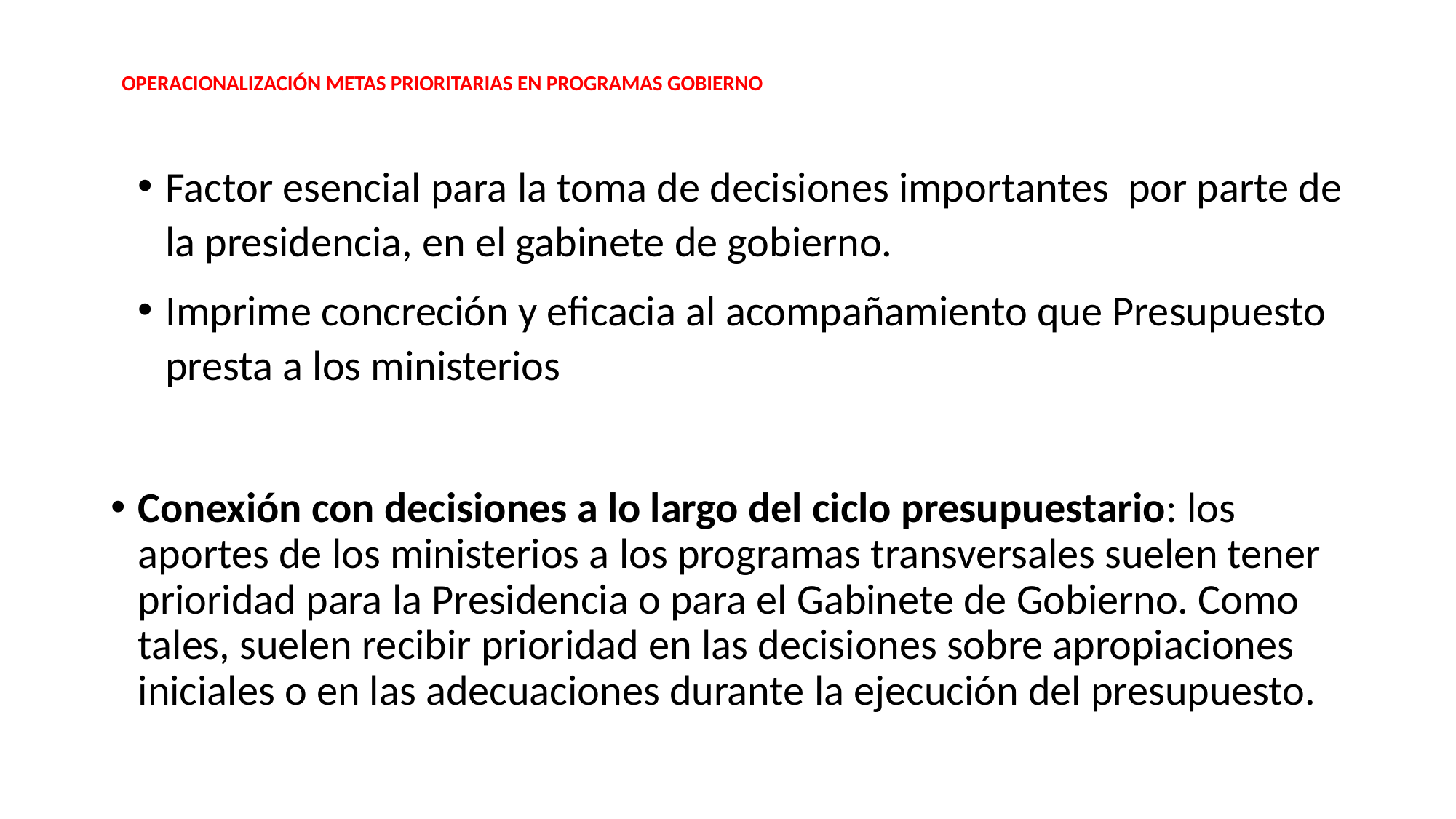

# OPERACIONALIZACIÓN METAS PRIORITARIAS EN PROGRAMAS GOBIERNO

Factor esencial para la toma de decisiones importantes  por parte de la presidencia, en el gabinete de gobierno.
Imprime concreción y eficacia al acompañamiento que Presupuesto presta a los ministerios

Conexión con decisiones a lo largo del ciclo presupuestario: los aportes de los ministerios a los programas transversales suelen tener prioridad para la Presidencia o para el Gabinete de Gobierno. Como tales, suelen recibir prioridad en las decisiones sobre apropiaciones iniciales o en las adecuaciones durante la ejecución del presupuesto.